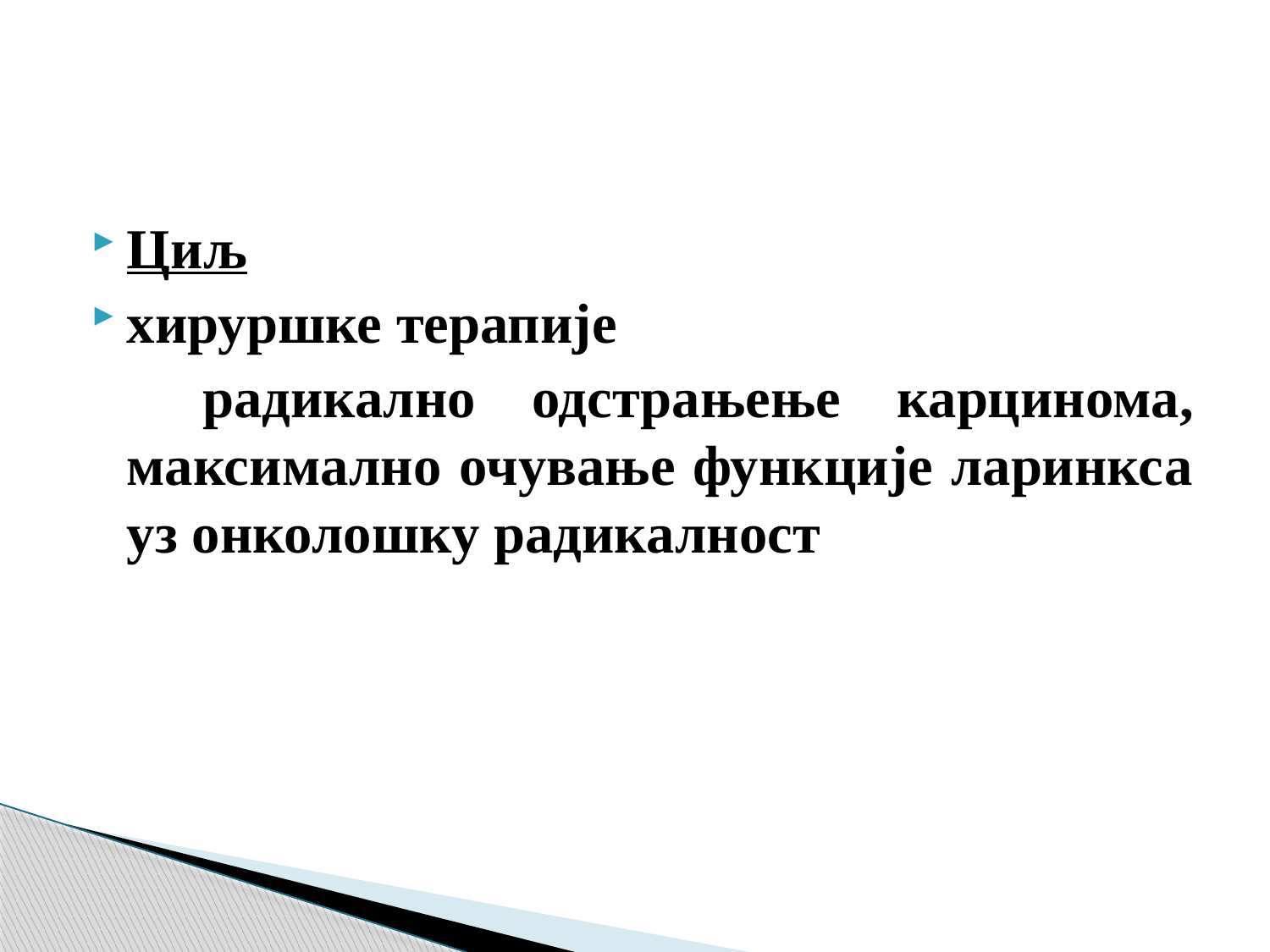

Циљ
хируршке терапије
  радикално одстрањење карцинома, максимално очување функције ларинкса уз онколошку радикалност